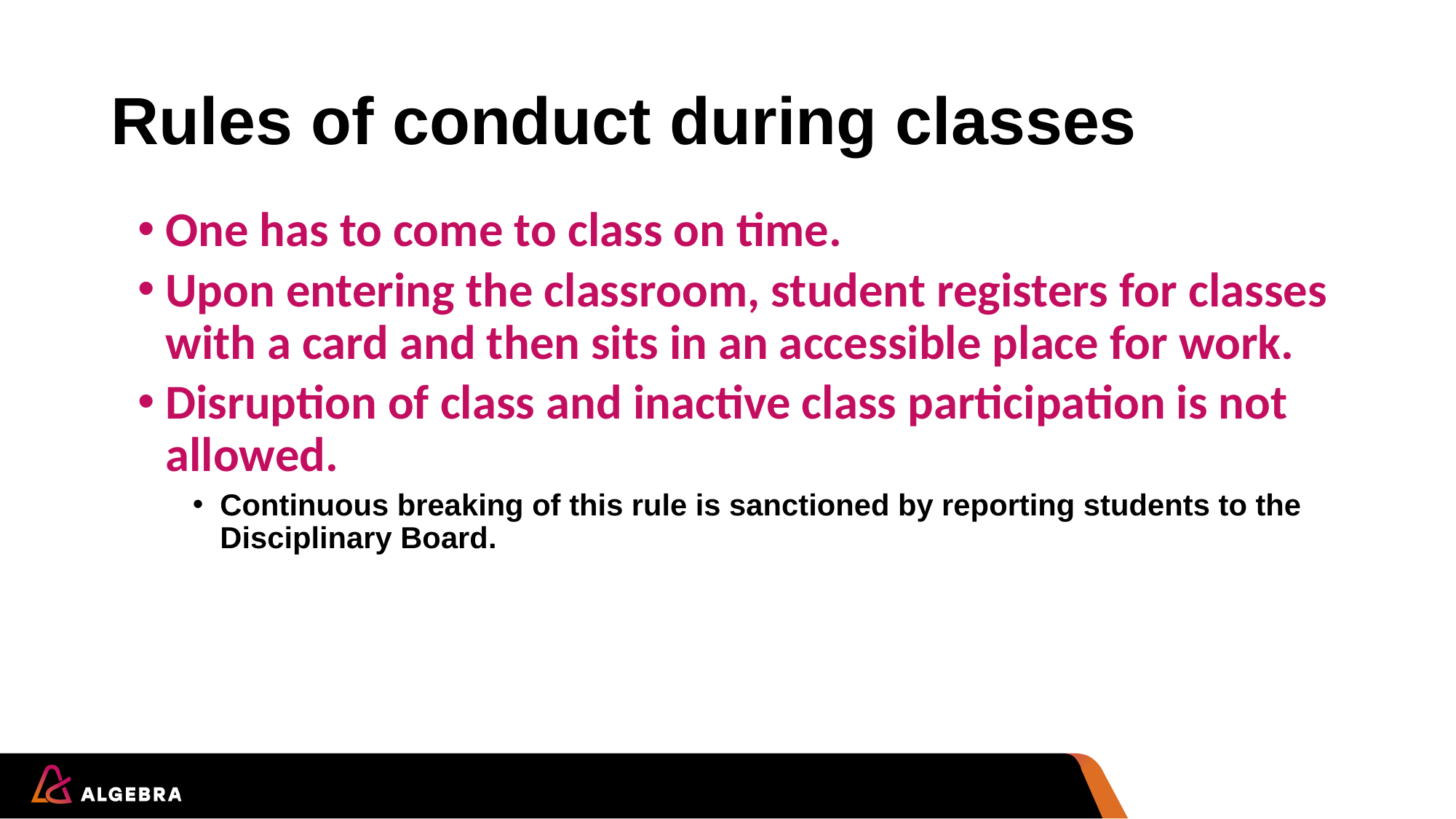

# Rules of conduct during classes
One has to come to class on time.
Upon entering the classroom, student registers for classes with a card and then sits in an accessible place for work.
Disruption of class and inactive class participation is not allowed.
Continuous breaking of this rule is sanctioned by reporting students to the Disciplinary Board.